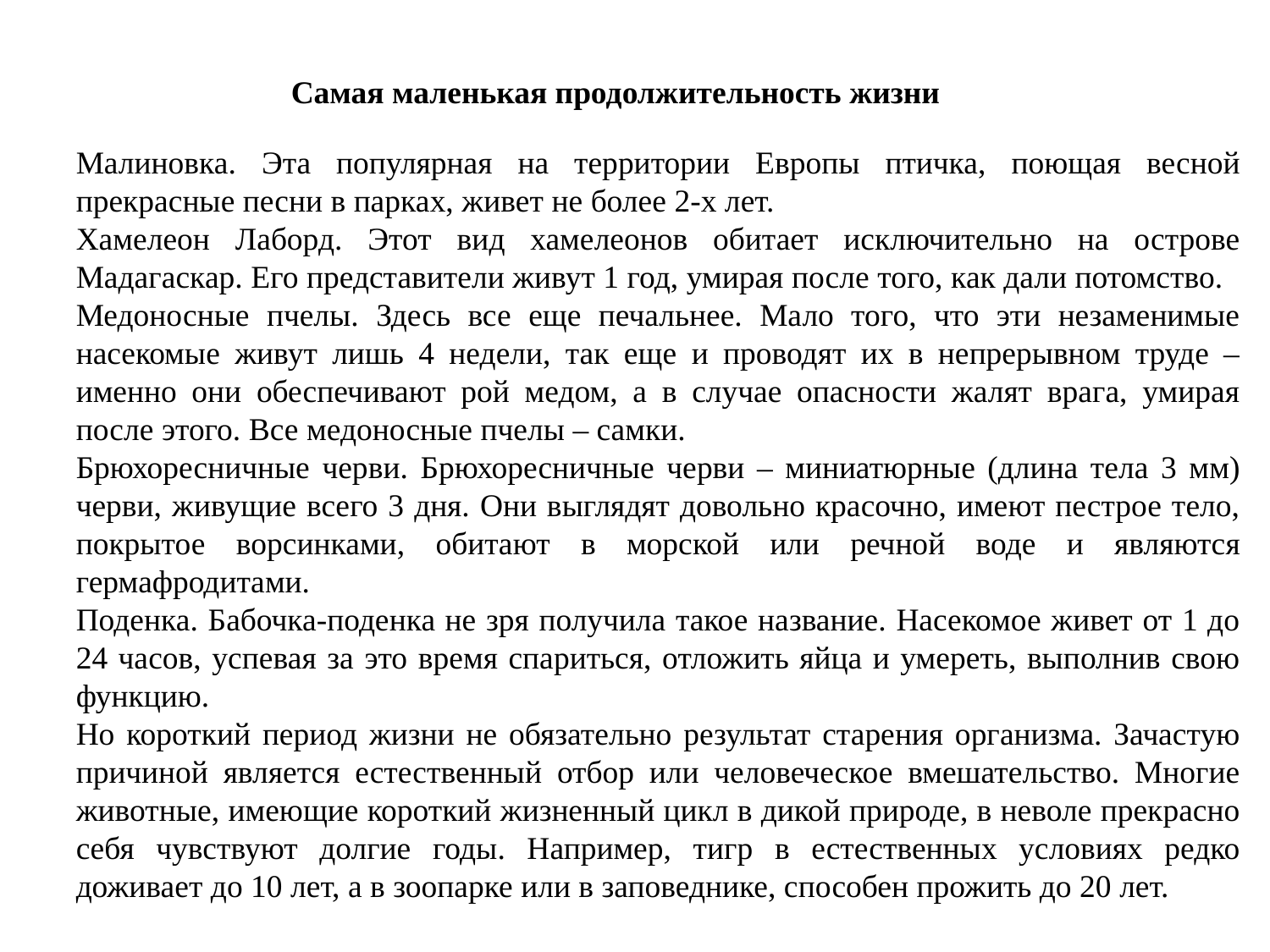

Самая маленькая продолжительность жизни
Малиновка. Эта популярная на территории Европы птичка, поющая весной прекрасные песни в парках, живет не более 2-х лет.
Хамелеон Лаборд. Этот вид хамелеонов обитает исключительно на острове Мадагаскар. Его представители живут 1 год, умирая после того, как дали потомство.
Медоносные пчелы. Здесь все еще печальнее. Мало того, что эти незаменимые насекомые живут лишь 4 недели, так еще и проводят их в непрерывном труде – именно они обеспечивают рой медом, а в случае опасности жалят врага, умирая после этого. Все медоносные пчелы – самки.
Брюхоресничные черви. Брюхоресничные черви – миниатюрные (длина тела 3 мм) черви, живущие всего 3 дня. Они выглядят довольно красочно, имеют пестрое тело, покрытое ворсинками, обитают в морской или речной воде и являются гермафродитами.
Поденка. Бабочка-поденка не зря получила такое название. Насекомое живет от 1 до 24 часов, успевая за это время спариться, отложить яйца и умереть, выполнив свою функцию.
Но короткий период жизни не обязательно результат старения организма. Зачастую причиной является естественный отбор или человеческое вмешательство. Многие животные, имеющие короткий жизненный цикл в дикой природе, в неволе прекрасно себя чувствуют долгие годы. Например, тигр в естественных условиях редко доживает до 10 лет, а в зоопарке или в заповеднике, способен прожить до 20 лет.